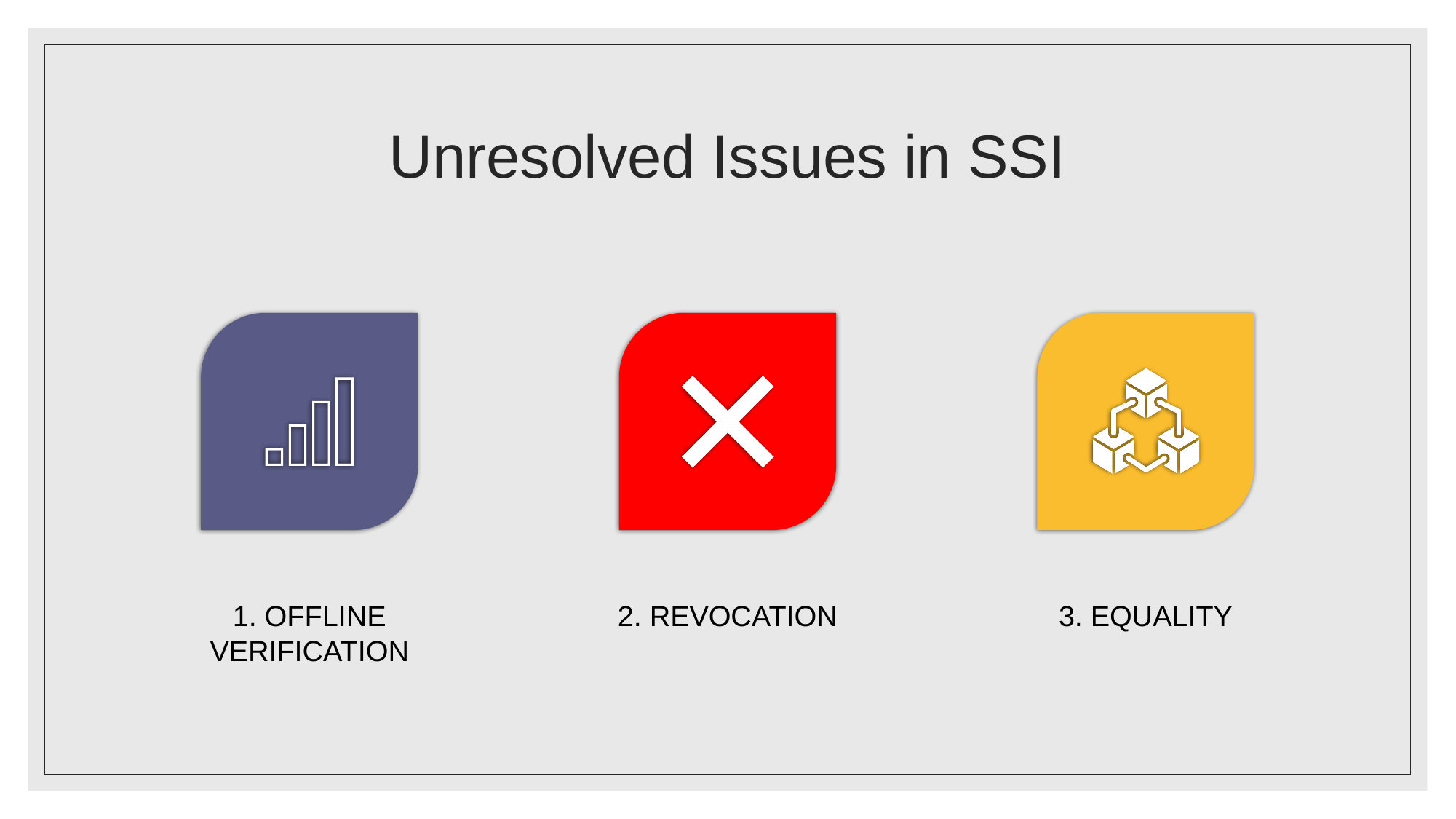

# Unresolved Issues in SSI

1. Offline Verification
2. Revocation
3. Equality
8